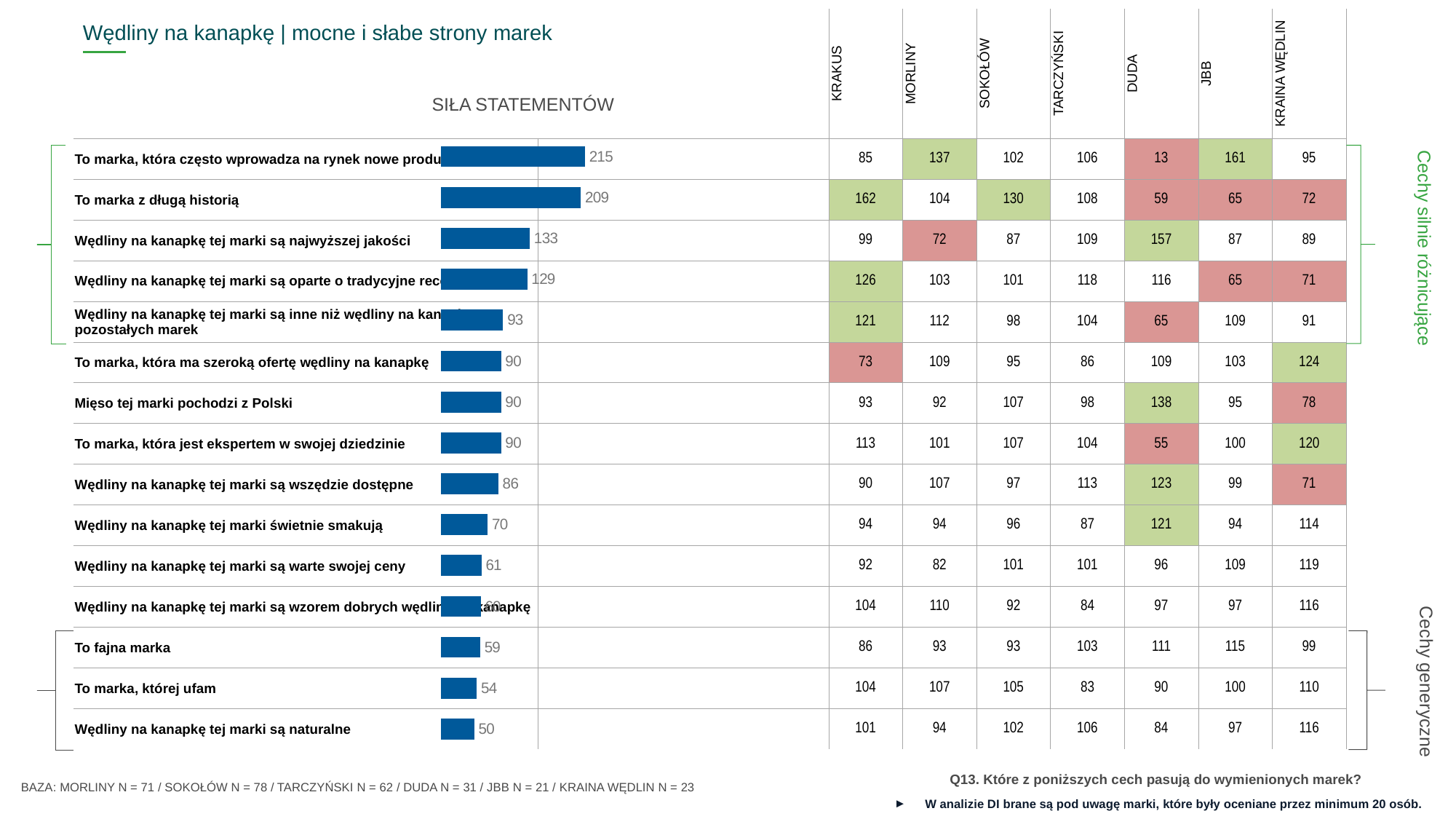

| ^TABDI^ | x | KRAKUS | MORLINY | SOKOŁÓW | TARCZYŃSKI | DUDA | JBB | KRAINA WĘDLIN |
| --- | --- | --- | --- | --- | --- | --- | --- | --- |
| To marka, która często wprowadza na rynek nowe produkty, pomysły |  | 85 | 137 | 102 | 106 | 13 | 161 | 95 |
| To marka z długą historią |  | 162 | 104 | 130 | 108 | 59 | 65 | 72 |
| Wędliny na kanapkę tej marki są najwyższej jakości |  | 99 | 72 | 87 | 109 | 157 | 87 | 89 |
| Wędliny na kanapkę tej marki są oparte o tradycyjne receptury |  | 126 | 103 | 101 | 118 | 116 | 65 | 71 |
| Wędliny na kanapkę tej marki są inne niż wędliny na kanapkę pozostałych marek |  | 121 | 112 | 98 | 104 | 65 | 109 | 91 |
| To marka, która ma szeroką ofertę wędliny na kanapkę |  | 73 | 109 | 95 | 86 | 109 | 103 | 124 |
| Mięso tej marki pochodzi z Polski |  | 93 | 92 | 107 | 98 | 138 | 95 | 78 |
| To marka, która jest ekspertem w swojej dziedzinie |  | 113 | 101 | 107 | 104 | 55 | 100 | 120 |
| Wędliny na kanapkę tej marki są wszędzie dostępne |  | 90 | 107 | 97 | 113 | 123 | 99 | 71 |
| Wędliny na kanapkę tej marki świetnie smakują |  | 94 | 94 | 96 | 87 | 121 | 94 | 114 |
| Wędliny na kanapkę tej marki są warte swojej ceny |  | 92 | 82 | 101 | 101 | 96 | 109 | 119 |
| Wędliny na kanapkę tej marki są wzorem dobrych wędliny na kanapkę |  | 104 | 110 | 92 | 84 | 97 | 97 | 116 |
| To fajna marka |  | 86 | 93 | 93 | 103 | 111 | 115 | 99 |
| To marka, której ufam |  | 104 | 107 | 105 | 83 | 90 | 100 | 110 |
| Wędliny na kanapkę tej marki są naturalne |  | 101 | 94 | 102 | 106 | 84 | 97 | 116 |

Wędliny na kanapkę | mocne i słabe strony marek
SIŁA STATEMENTÓW

### Chart

| Category | Seria 1 |
|---|---|
|  | 215.0 |
|  | 209.0 |
|  | 133.0 |
|  | 129.0 |
|  | 93.0 |
|  | 90.0 |
|  | 90.0 |
|  | 90.0 |
|  | 86.0 |
|  | 70.0 |
|  | 61.0 |
|  | 60.0 |
|  | 59.0 |
|  | 54.0 |
|  | 50.0 |

Cechy silnie różnicujące

Cechy generyczne
Q13. Które z poniższych cech pasują do wymienionych marek?

BAZA: MORLINY N = 71 / SOKOŁÓW N = 78 / TARCZYŃSKI N = 62 / DUDA N = 31 / JBB N = 21 / KRAINA WĘDLIN N = 23
W analizie DI brane są pod uwagę marki, które były oceniane przez minimum 20 osób.